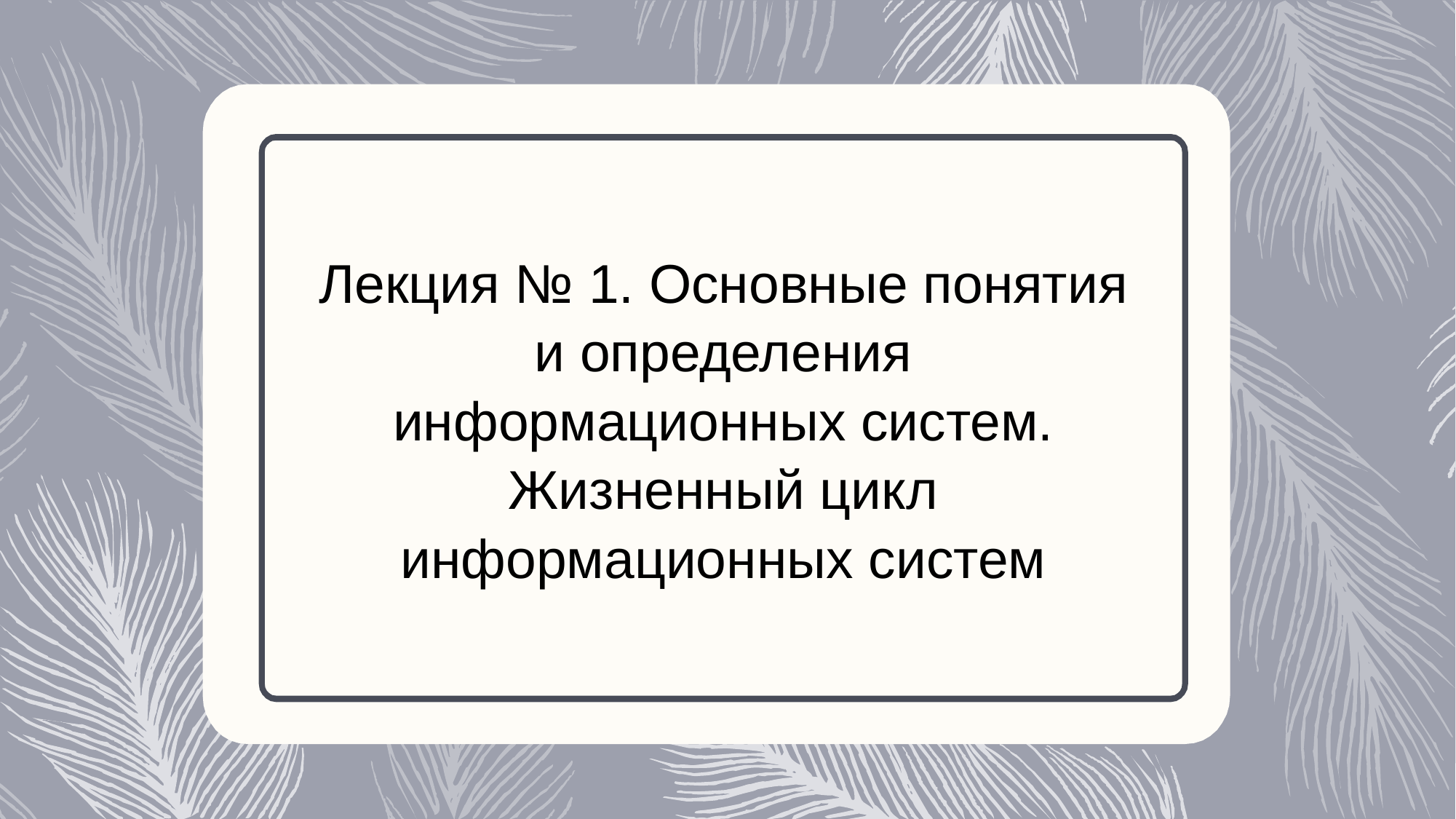

# Лекция № 1. Основные понятия и определения информационных систем. Жизненный цикл информационных систем